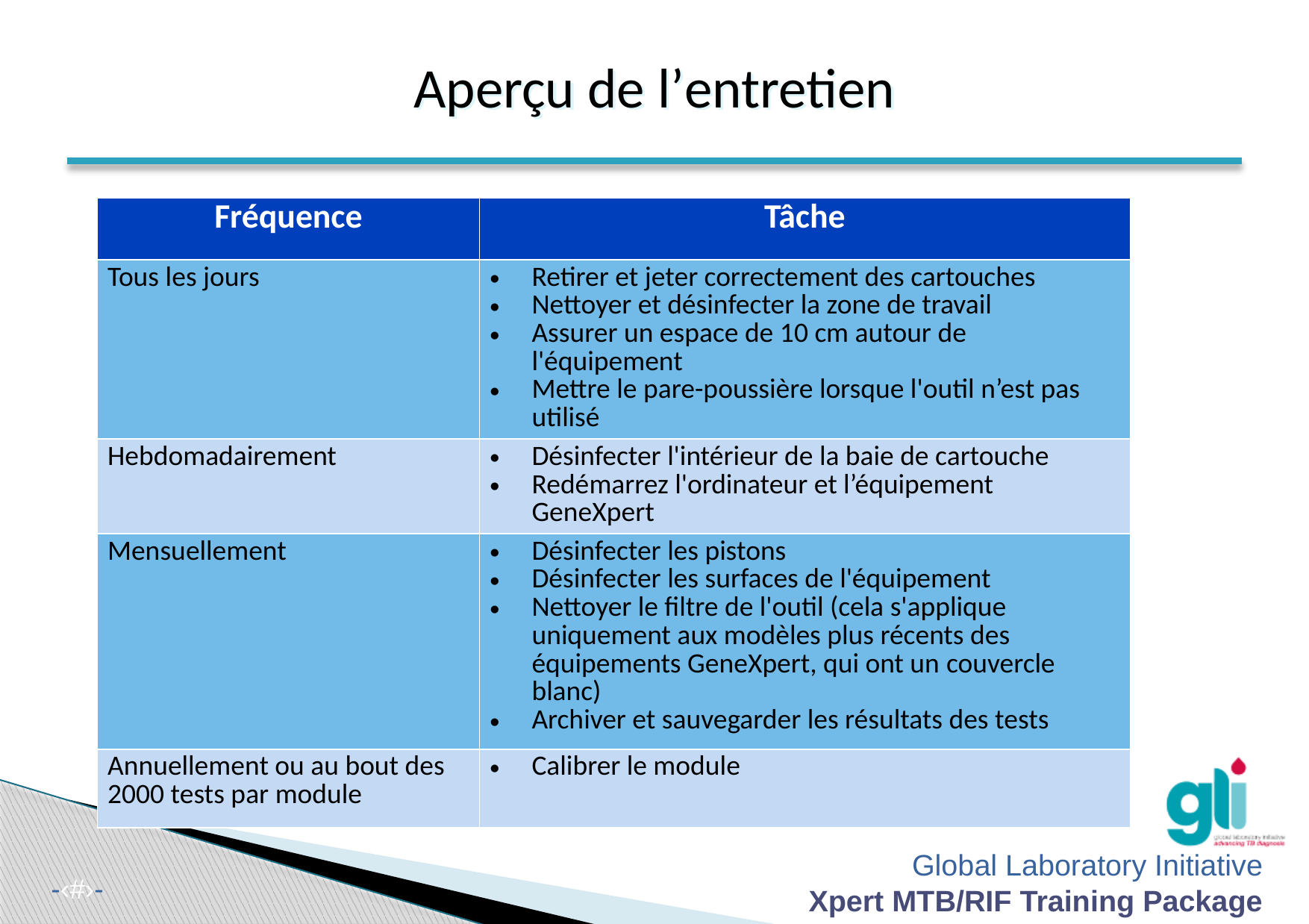

Aperçu de l’entretien
| Fréquence | Tâche |
| --- | --- |
| Tous les jours | Retirer et jeter correctement des cartouches Nettoyer et désinfecter la zone de travail Assurer un espace de 10 cm autour de l'équipement Mettre le pare-poussière lorsque l'outil n’est pas utilisé |
| Hebdomadairement | Désinfecter l'intérieur de la baie de cartouche Redémarrez l'ordinateur et l’équipement GeneXpert |
| Mensuellement | Désinfecter les pistons Désinfecter les surfaces de l'équipement Nettoyer le filtre de l'outil (cela s'applique uniquement aux modèles plus récents des équipements GeneXpert, qui ont un couvercle blanc) Archiver et sauvegarder les résultats des tests |
| Annuellement ou au bout des 2000 tests par module | Calibrer le module |